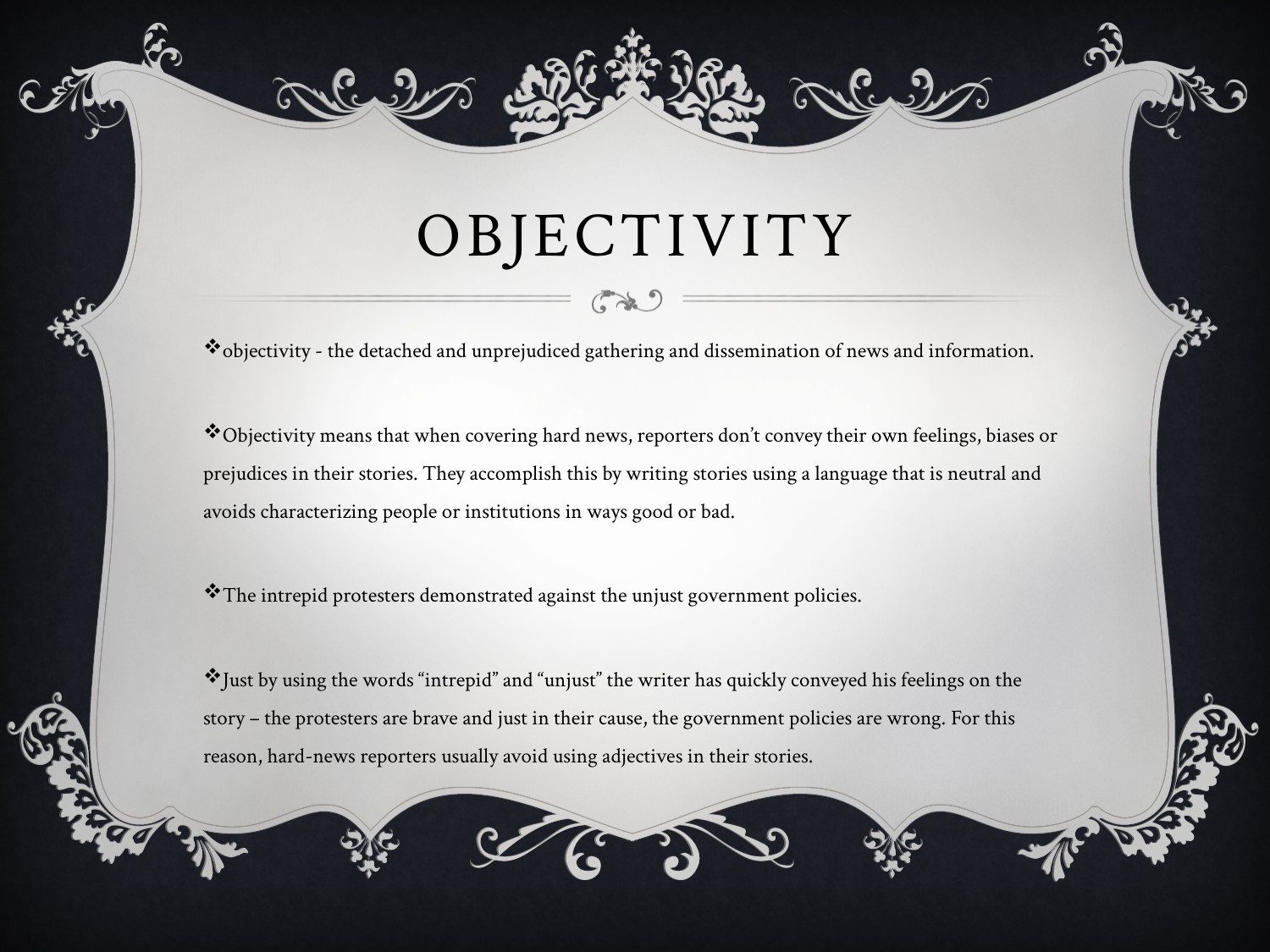

# Objectivity
objectivity - the detached and unprejudiced gathering and dissemination of news and information.

Objectivity means that when covering hard news, reporters don’t convey their own feelings, biases or prejudices in their stories. They accomplish this by writing stories using a language that is neutral and avoids characterizing people or institutions in ways good or bad.

The intrepid protesters demonstrated against the unjust government policies.

Just by using the words “intrepid” and “unjust” the writer has quickly conveyed his feelings on the story – the protesters are brave and just in their cause, the government policies are wrong. For this reason, hard-news reporters usually avoid using adjectives in their stories.